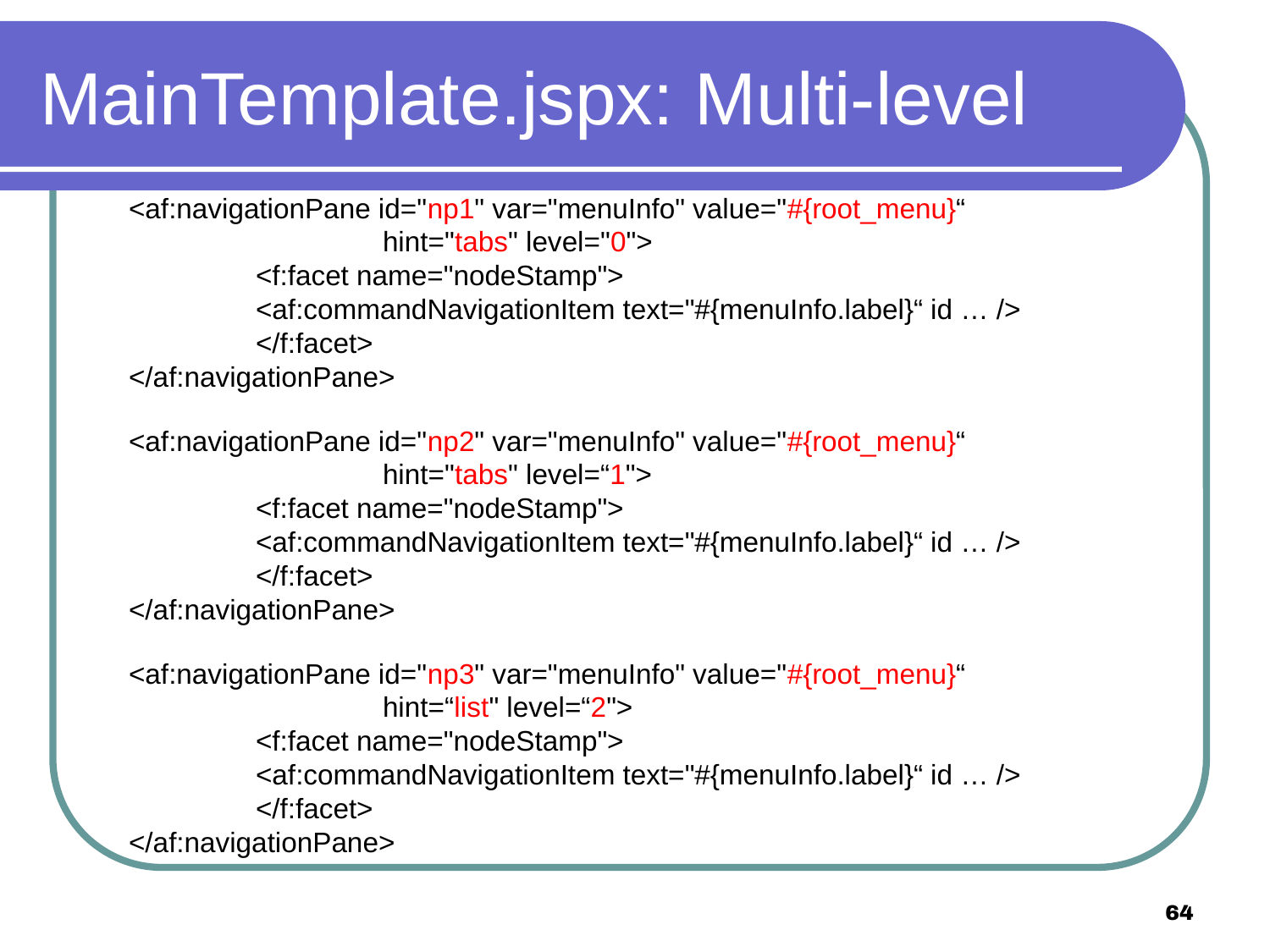

# MainTemplate.jspx: Multi-level
<af:navigationPane id="np1" var="menuInfo" value="#{root_menu}“
		hint="tabs" level="0">
	<f:facet name="nodeStamp">
	<af:commandNavigationItem text="#{menuInfo.label}“ id … />
	</f:facet>
</af:navigationPane>
<af:navigationPane id="np2" var="menuInfo" value="#{root_menu}“
		hint="tabs" level=“1">
	<f:facet name="nodeStamp">
	<af:commandNavigationItem text="#{menuInfo.label}“ id … />
	</f:facet>
</af:navigationPane>
<af:navigationPane id="np3" var="menuInfo" value="#{root_menu}“
		hint=“list" level=“2">
	<f:facet name="nodeStamp">
	<af:commandNavigationItem text="#{menuInfo.label}“ id … />
	</f:facet>
</af:navigationPane>
64